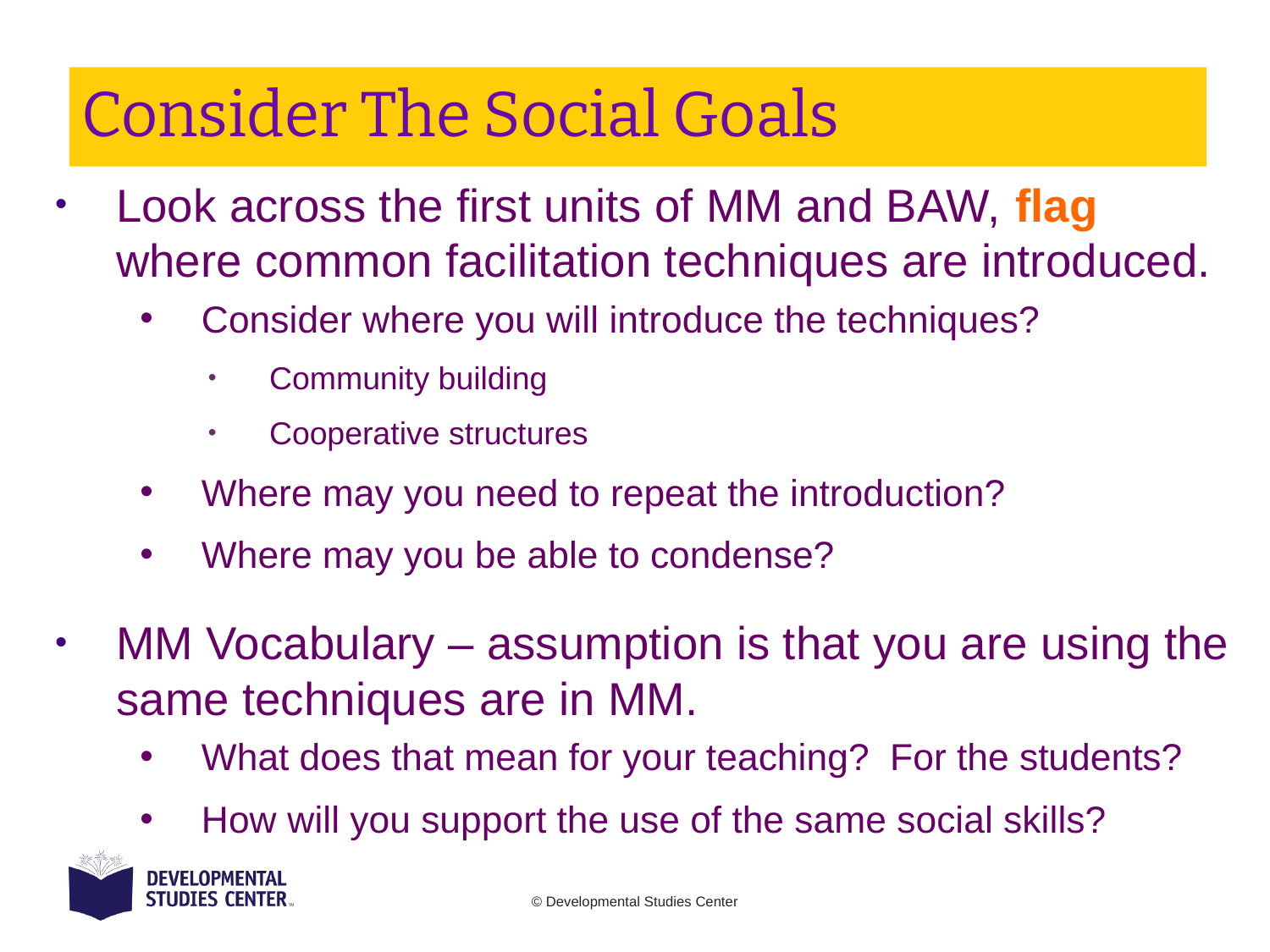

# Consider The Social Goals
Look across the first units of MM and BAW, flag where common facilitation techniques are introduced.
Consider where you will introduce the techniques?
Community building
Cooperative structures
Where may you need to repeat the introduction?
Where may you be able to condense?
MM Vocabulary – assumption is that you are using the same techniques are in MM.
What does that mean for your teaching?  For the students?
How will you support the use of the same social skills?